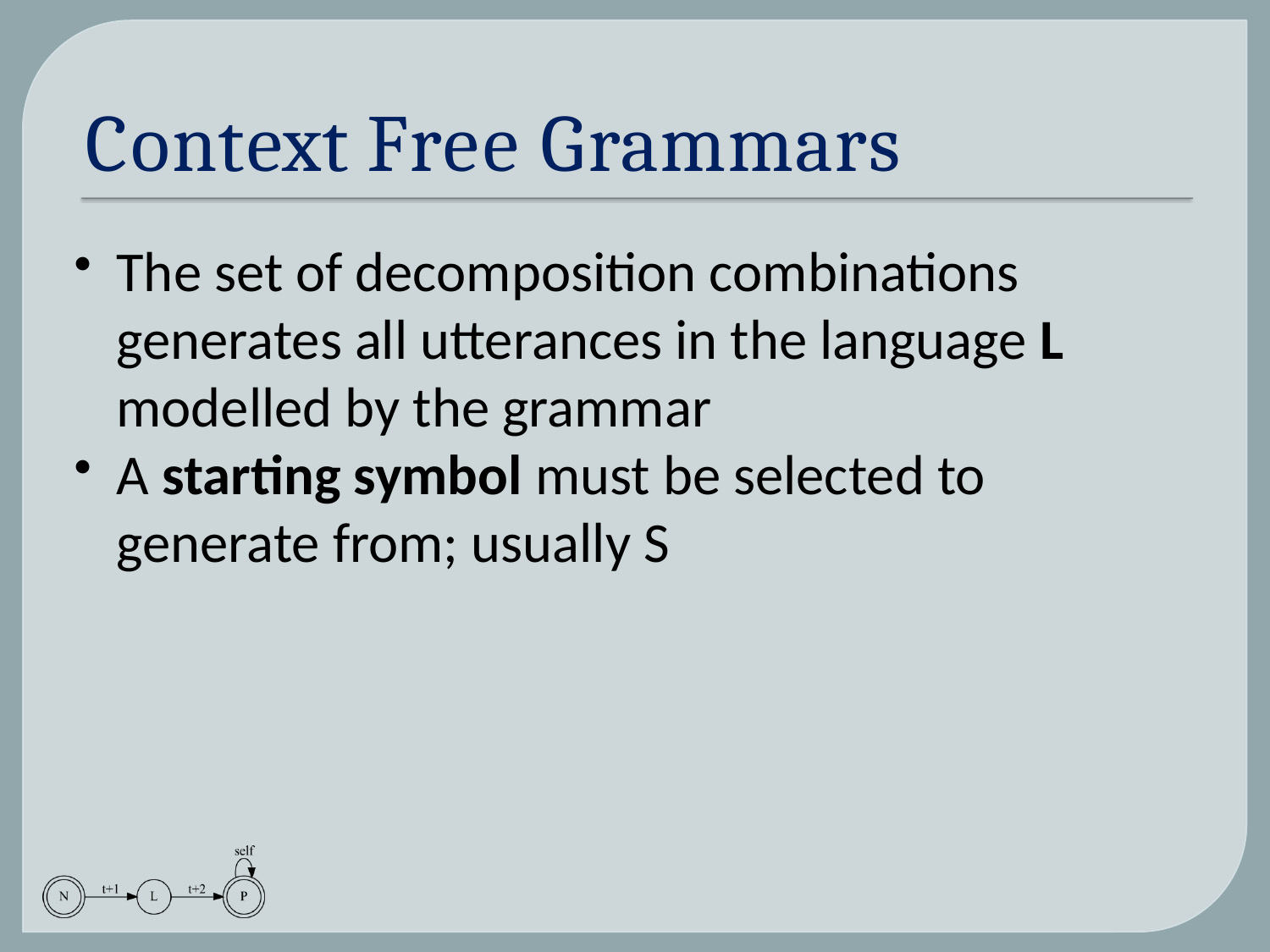

# Context Free Grammars
The set of decomposition combinations generates all utterances in the language L modelled by the grammar
A starting symbol must be selected to generate from; usually S